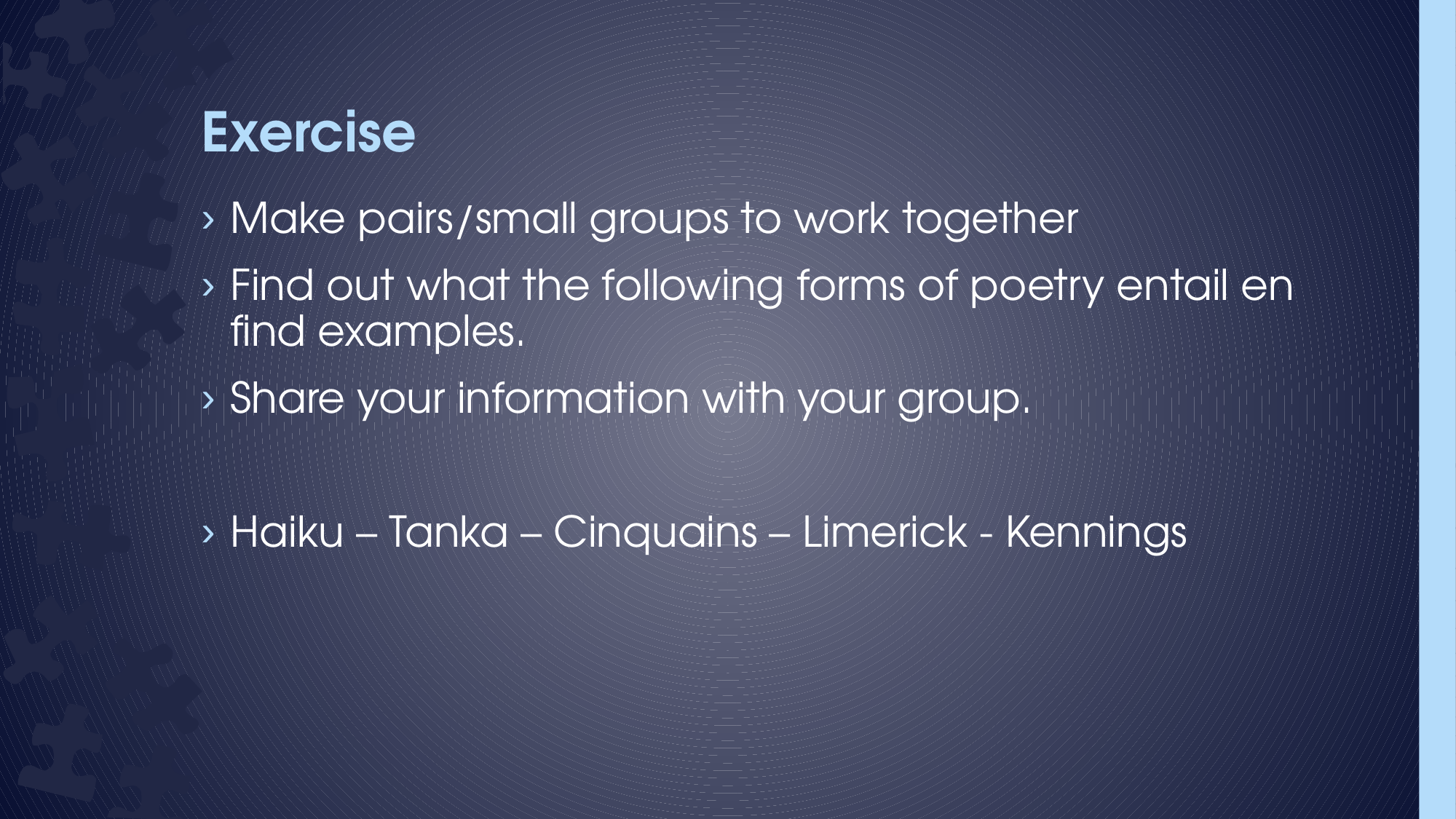

# Exercise
Make pairs/small groups to work together
Find out what the following forms of poetry entail en find examples.
Share your information with your group.

Haiku – Tanka – Cinquains – Limerick - Kennings